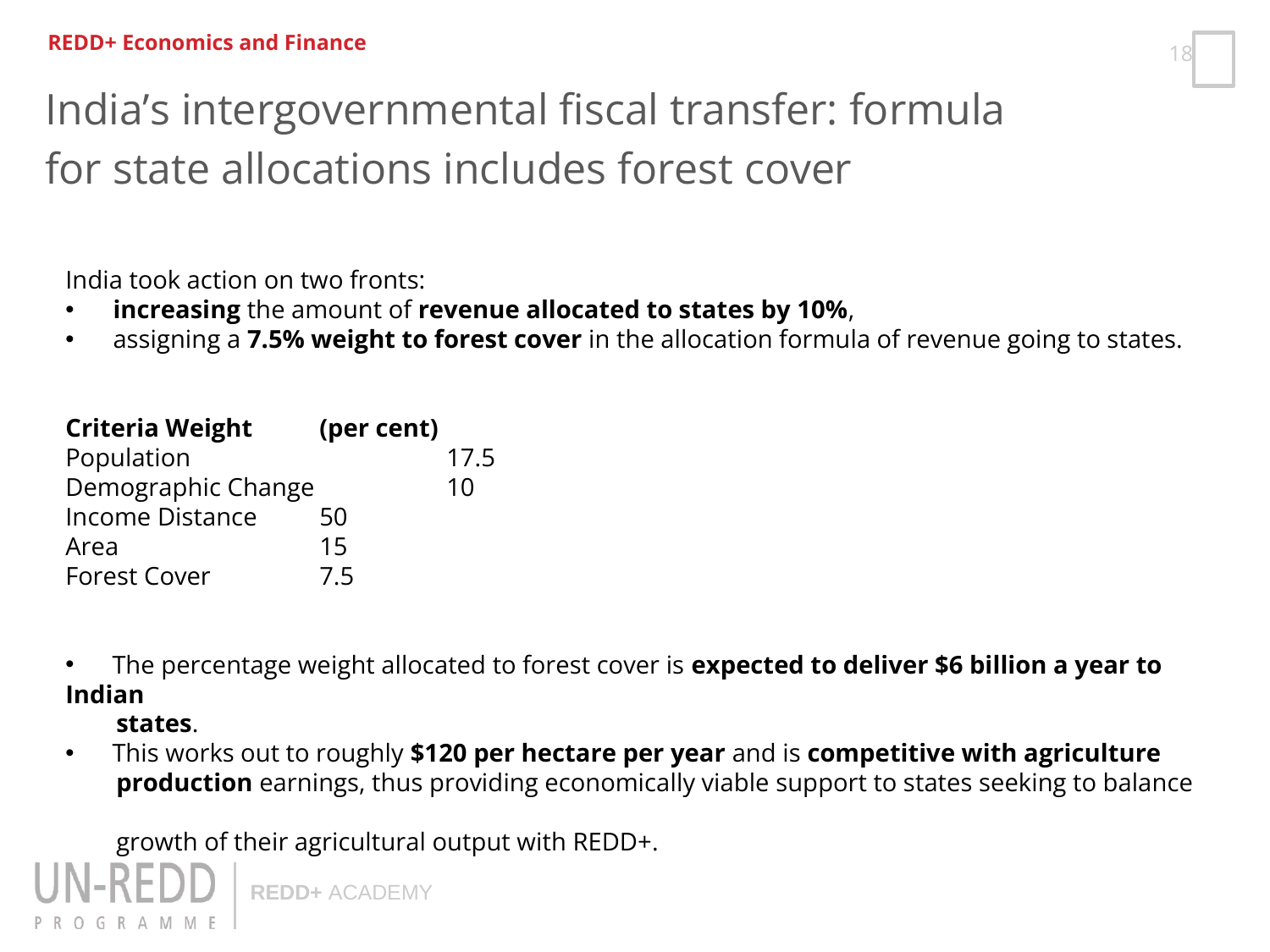

REDD+ Economics and Finance
India’s intergovernmental fiscal transfer: formula
for state allocations includes forest cover
India took action on two fronts:
increasing the amount of revenue allocated to states by 10%,
assigning a 7.5% weight to forest cover in the allocation formula of revenue going to states.

Criteria Weight 	(per cent)
Population 		17.5
Demographic Change 	10
Income Distance 	50
Area 		15
Forest Cover 	7.5

      The percentage weight allocated to forest cover is expected to deliver $6 billion a year to Indian
        states.
      This works out to roughly $120 per hectare per year and is competitive with agriculture
        production earnings, thus providing economically viable support to states seeking to balance
        growth of their agricultural output with REDD+.